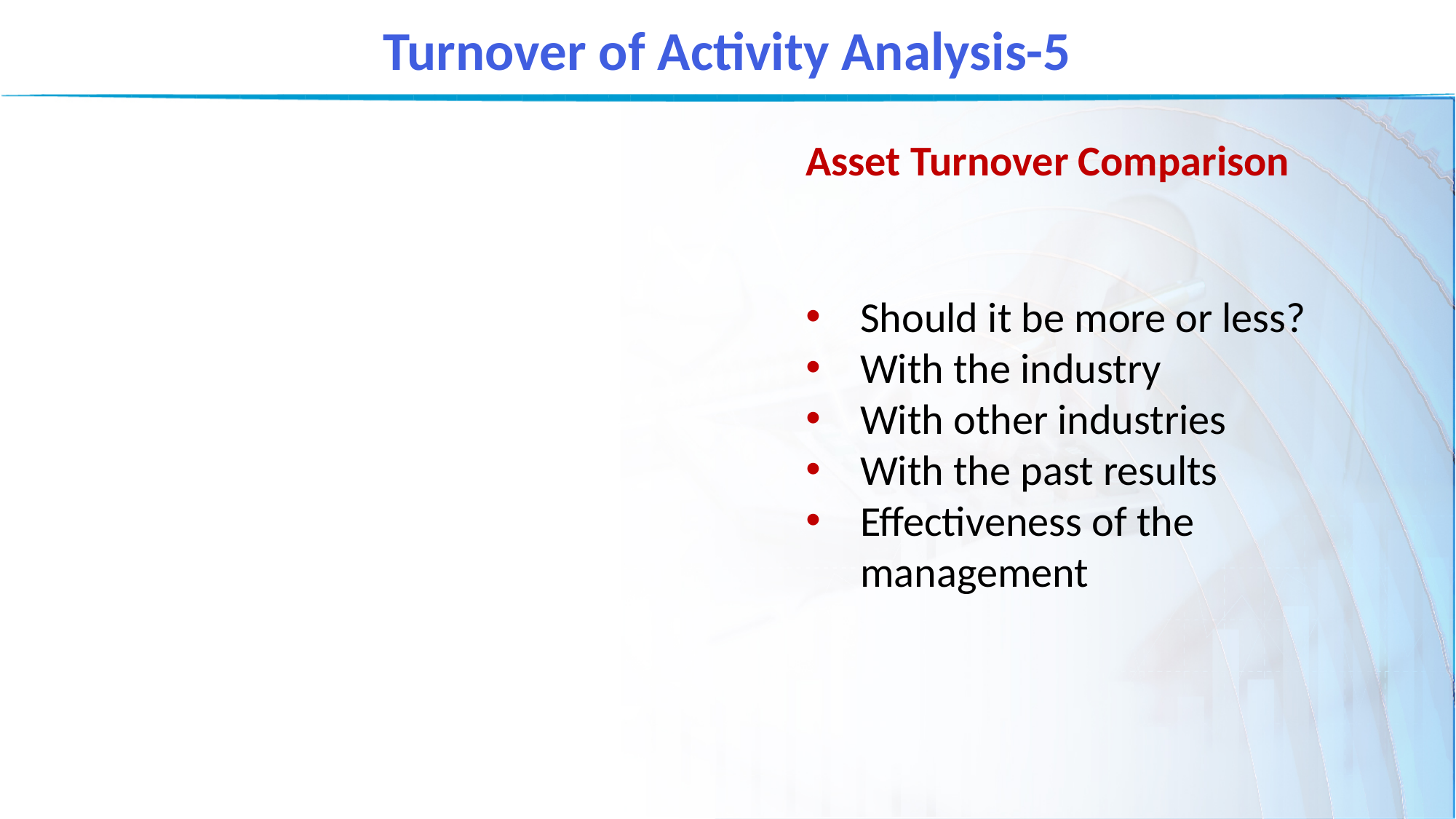

Turnover of Activity Analysis-5
Asset Turnover Comparison

Should it be more or less?
With the industry
With other industries
With the past results
Effectiveness of the management